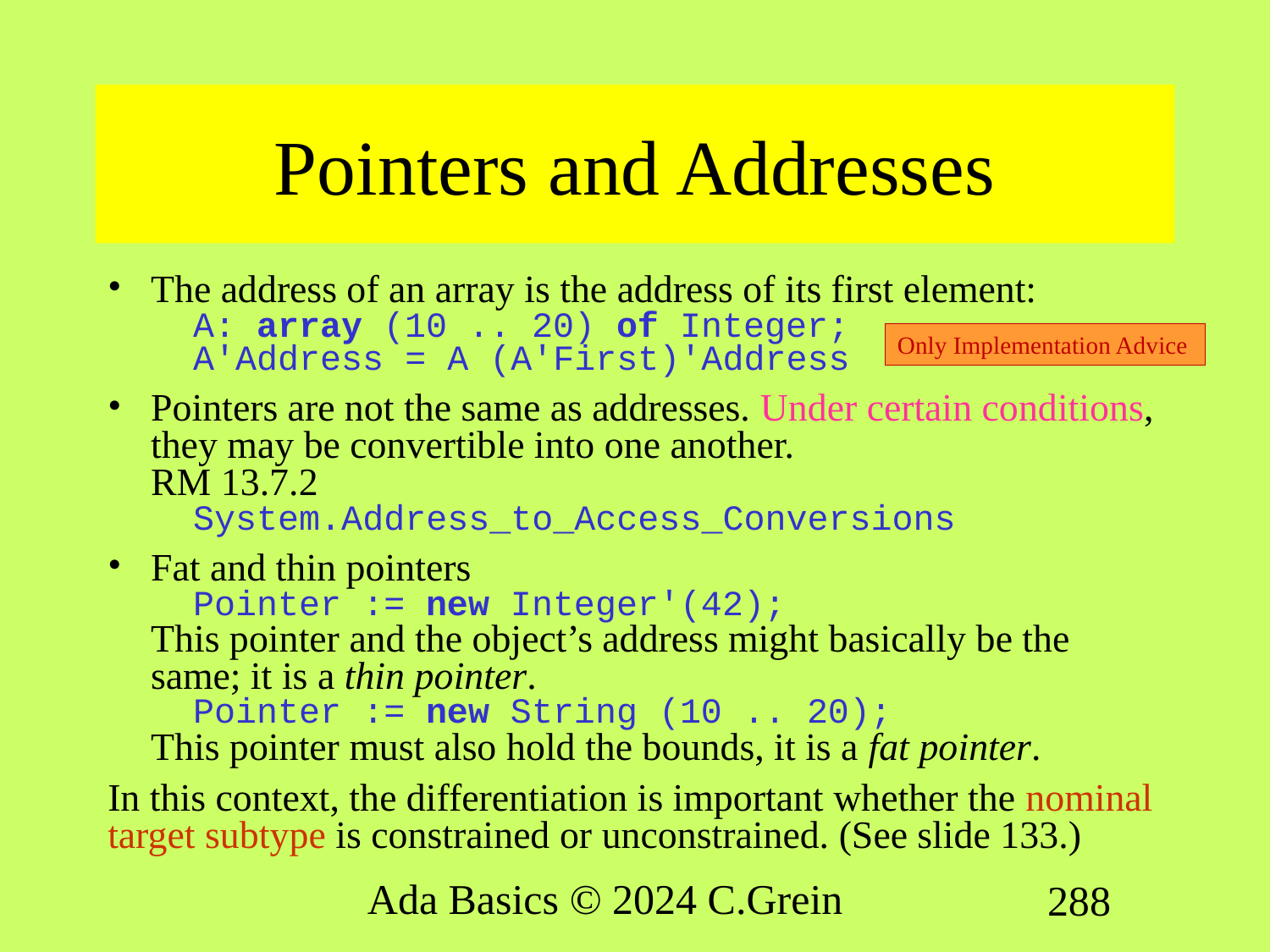

# Pointers and Addresses
The address of an array is the address of its first element:
  A: array (10 .. 20) of Integer;
  A'Address = A (A'First)'Address
Pointers are not the same as addresses. Under certain conditions, they may be convertible into one another.
RM 13.7.2
  System.Address_to_Access_Conversions
Fat and thin pointers
  Pointer := new Integer'(42);
This pointer and the object’s address might basically be the same; it is a thin pointer.
  Pointer := new String (10 .. 20);
This pointer must also hold the bounds, it is a fat pointer.
In this context, the differentiation is important whether the nominal target subtype is constrained or unconstrained. (See slide 133.)
Only Implementation Advice
Ada Basics © 2024 C.Grein
288